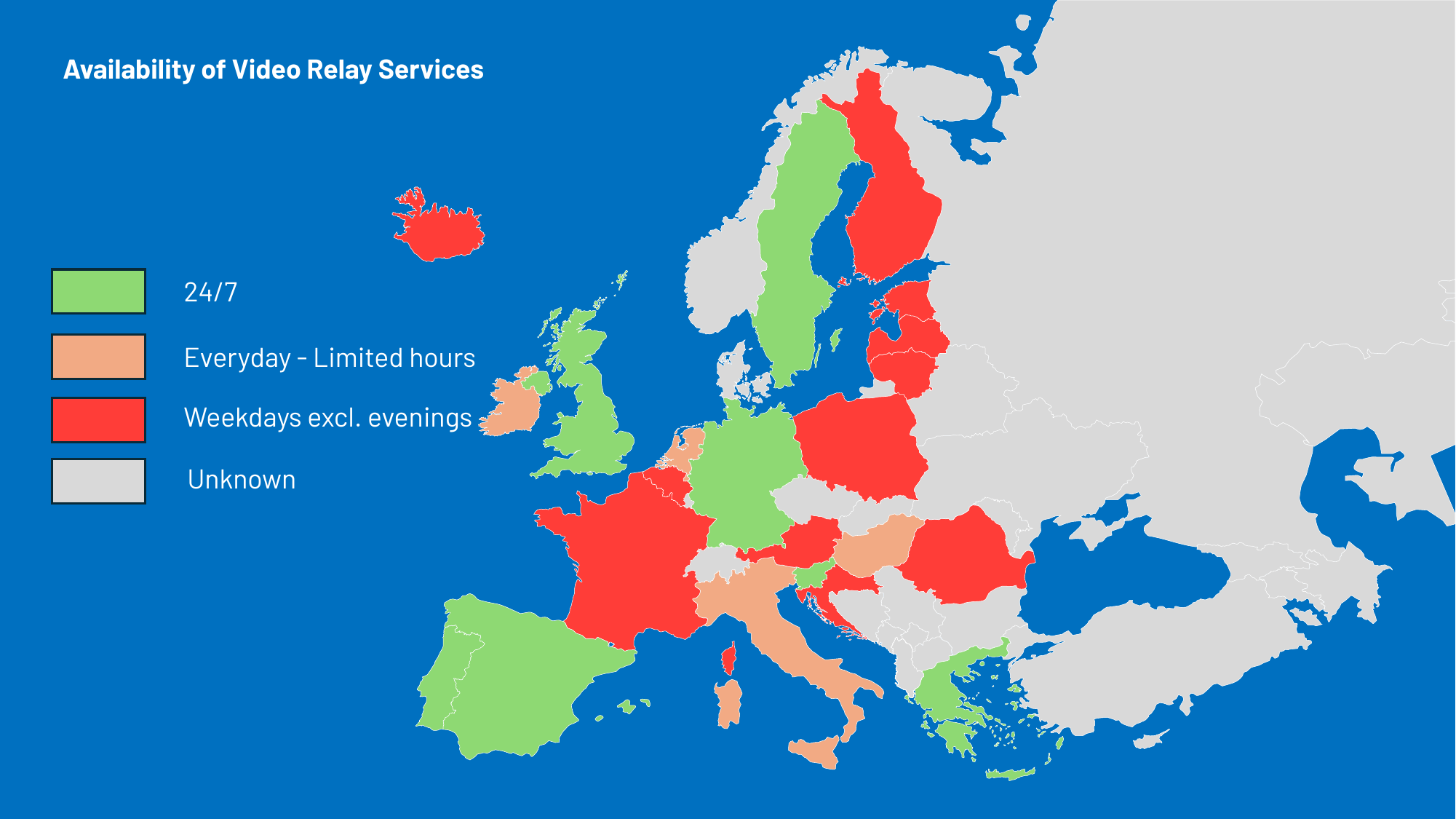

Availability of Video Relay Services

24/7

Everyday - Limited hours
Weekdays excl. evenings

Unknown